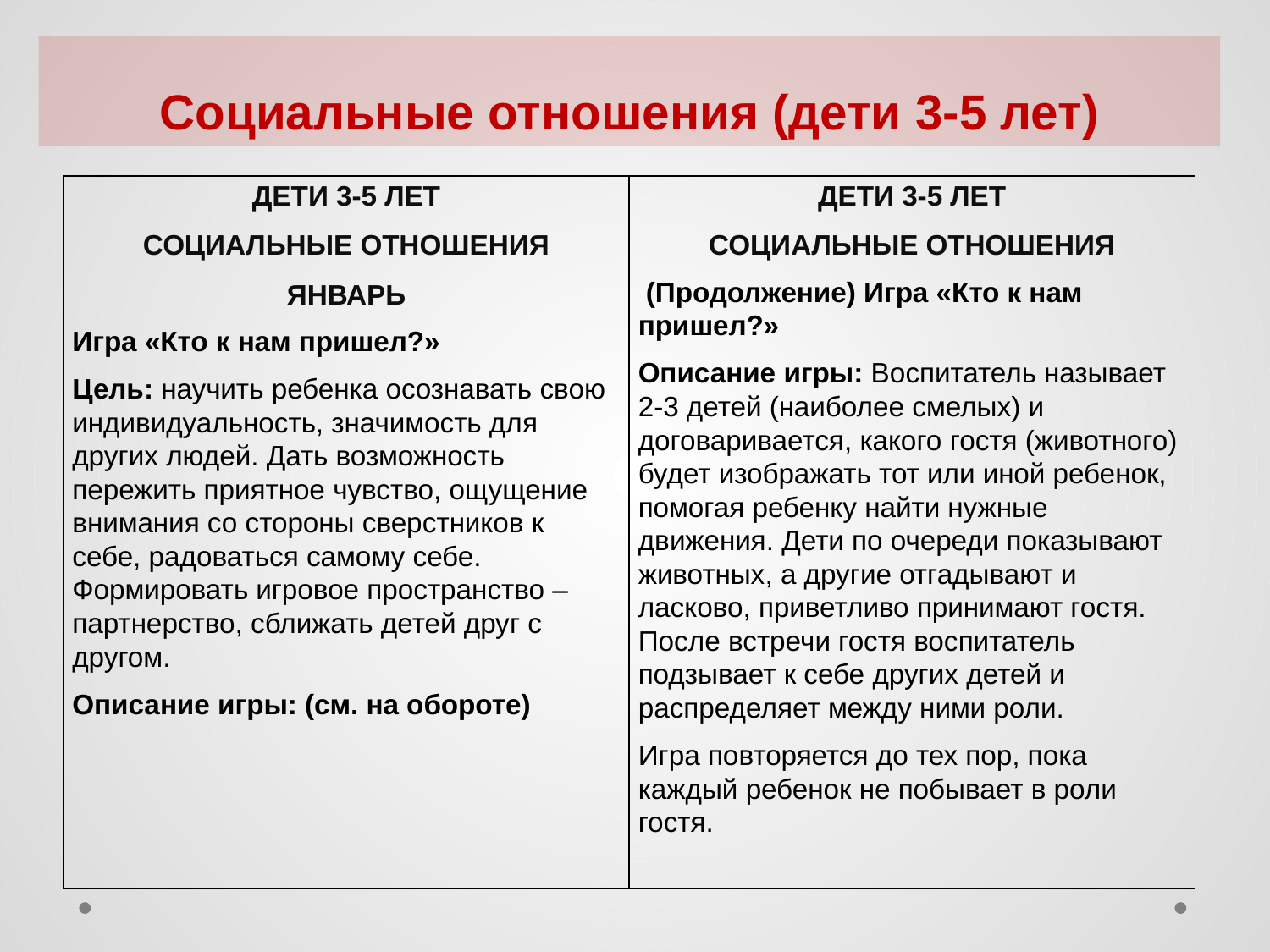

# Социальные отношения (дети 3-5 лет)
| ДЕТИ 3-5 ЛЕТ СОЦИАЛЬНЫЕ ОТНОШЕНИЯ ЯНВАРЬ Игра «Кто к нам пришел?» Цель: научить ребенка осознавать свою индивидуальность, значимость для других людей. Дать возможность пережить приятное чувство, ощущение внимания со стороны сверстников к себе, радоваться самому себе. Формировать игровое пространство – партнерство, сближать детей друг с другом. Описание игры: (см. на обороте) | ДЕТИ 3-5 ЛЕТ СОЦИАЛЬНЫЕ ОТНОШЕНИЯ (Продолжение) Игра «Кто к нам пришел?» Описание игры: Воспитатель называет 2-3 детей (наиболее смелых) и договаривается, какого гостя (животного) будет изображать тот или иной ребенок, помогая ребенку найти нужные движения. Дети по очереди показывают животных, а другие отгадывают и ласково, приветливо принимают гостя. После встречи гостя воспитатель подзывает к себе других детей и распределяет между ними роли. Игра повторяется до тех пор, пока каждый ребенок не побывает в роли гостя. |
| --- | --- |